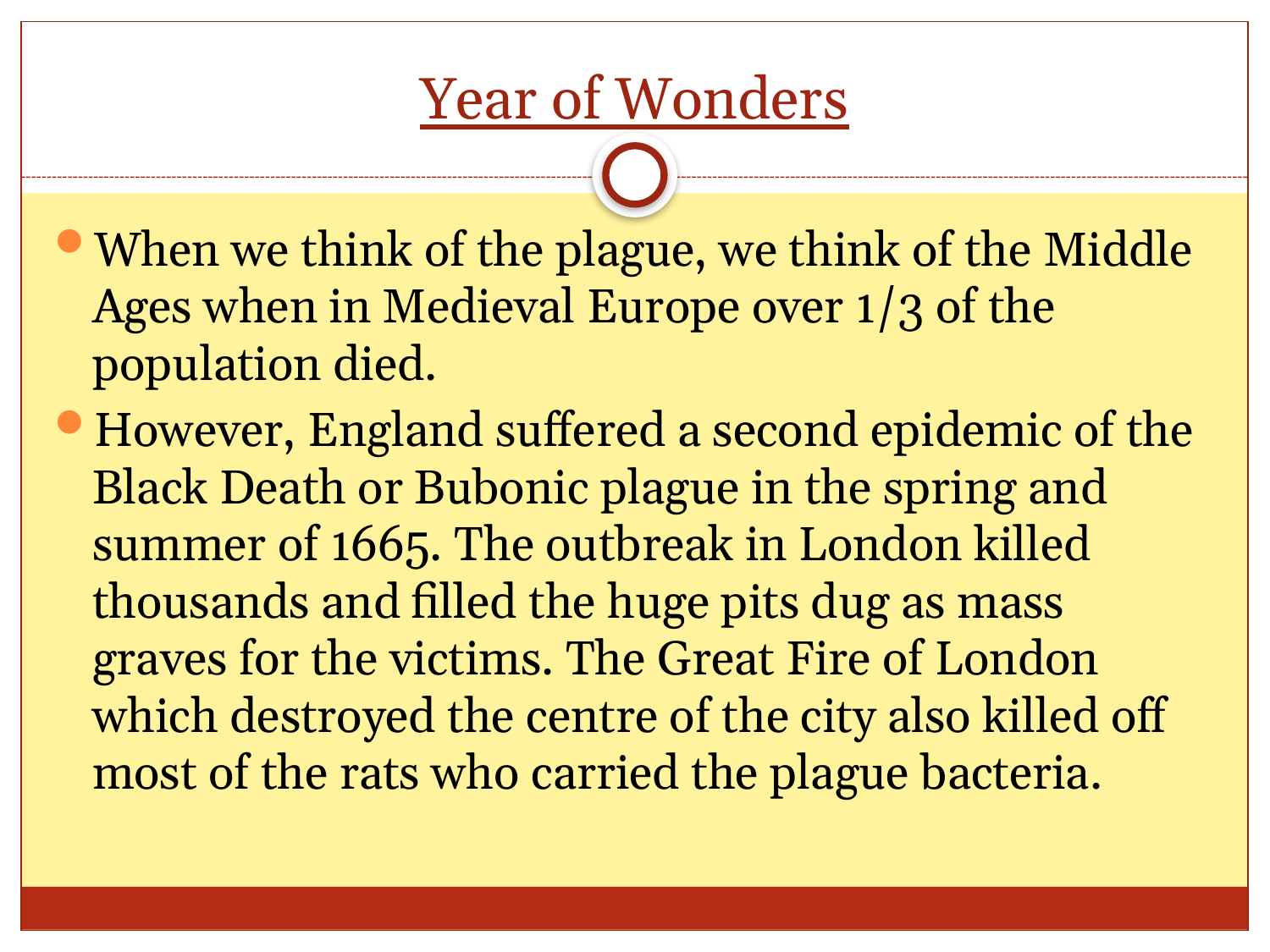

# Year of Wonders
When we think of the plague, we think of the Middle Ages when in Medieval Europe over 1/3 of the population died.
However, England suffered a second epidemic of the Black Death or Bubonic plague in the spring and summer of 1665. The outbreak in London killed thousands and filled the huge pits dug as mass graves for the victims. The Great Fire of London which destroyed the centre of the city also killed off most of the rats who carried the plague bacteria.